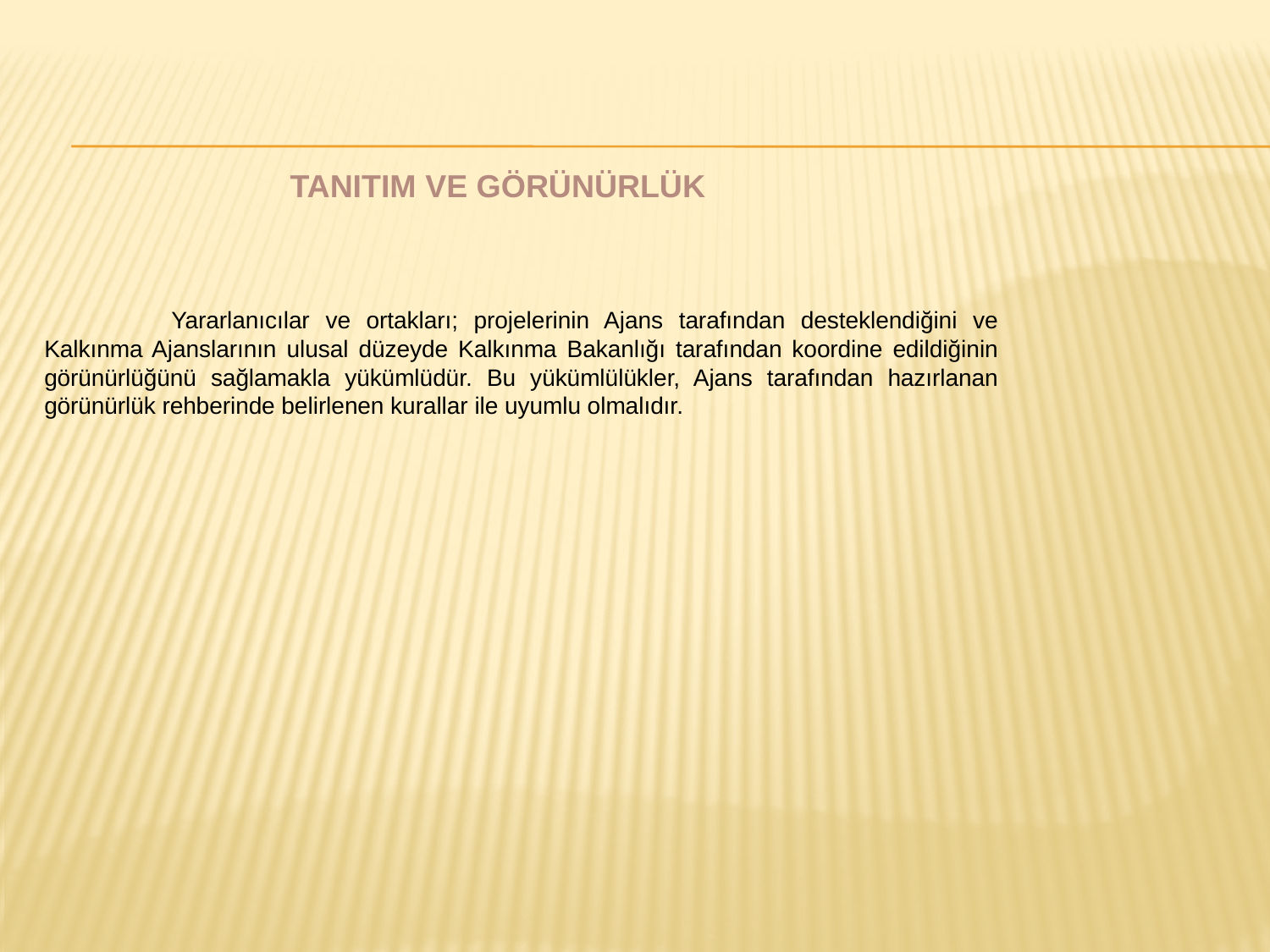

TANITIM VE GÖRÜNÜRLÜK
	Yararlanıcılar ve ortakları; projelerinin Ajans tarafından desteklendiğini ve Kalkınma Ajanslarının ulusal düzeyde Kalkınma Bakanlığı tarafından koordine edildiğinin görünürlüğünü sağlamakla yükümlüdür. Bu yükümlülükler, Ajans tarafından hazırlanan görünürlük rehberinde belirlenen kurallar ile uyumlu olmalıdır.